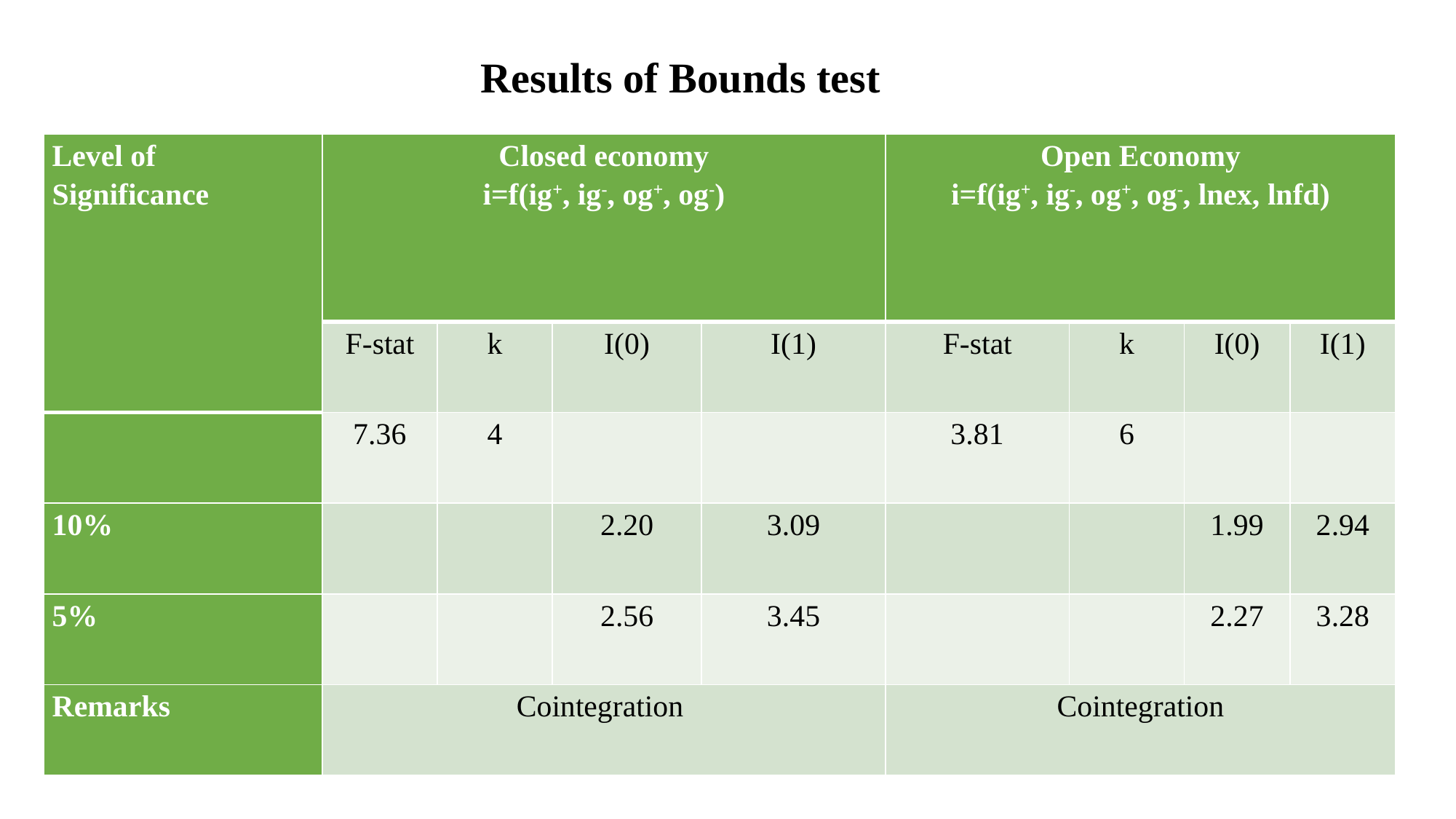

# Results of Bounds test
| Level of Significance | Closed economy i=f(ig+, ig-, og+, og-) |  |  |  | Open Economy i=f(ig+, ig-, og+, og-, lnex, lnfd) |  |  |  |
| --- | --- | --- | --- | --- | --- | --- | --- | --- |
|  | F-stat | k | I(0) | I(1) | F-stat | k | I(0) | I(1) |
|  | 7.36 | 4 |  |  | 3.81 | 6 |  |  |
| 10% |  |  | 2.20 | 3.09 |  |  | 1.99 | 2.94 |
| 5% |  |  | 2.56 | 3.45 |  |  | 2.27 | 3.28 |
| Remarks | Cointegration |  |  |  | Cointegration |  |  |  |